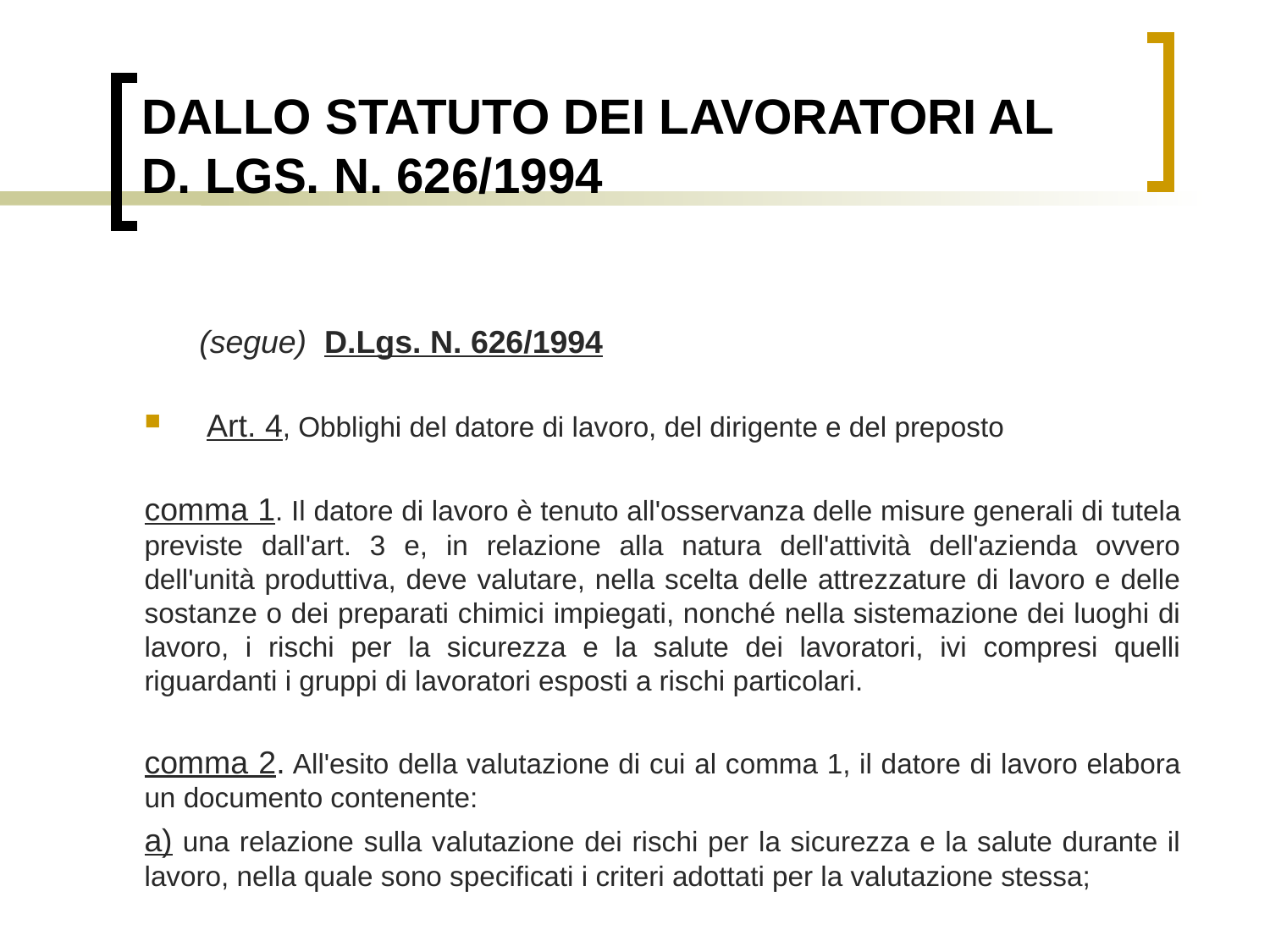

# DALLO STATUTO DEI LAVORATORI AL D. LGS. N. 626/1994

       (segue)  D.Lgs. N. 626/1994

Art. 4, Obblighi del datore di lavoro, del dirigente e del preposto

comma 1. Il datore di lavoro è tenuto all'osservanza delle misure generali di tutela previste dall'art. 3 e, in relazione alla natura dell'attività dell'azienda ovvero dell'unità produttiva, deve valutare, nella scelta delle attrezzature di lavoro e delle sostanze o dei preparati chimici impiegati, nonché nella sistemazione dei luoghi di lavoro, i rischi per la sicurezza e la salute dei lavoratori, ivi compresi quelli riguardanti i gruppi di lavoratori esposti a rischi particolari.

comma 2. All'esito della valutazione di cui al comma 1, il datore di lavoro elabora un documento contenente:
a) una relazione sulla valutazione dei rischi per la sicurezza e la salute durante il lavoro, nella quale sono specificati i criteri adottati per la valutazione stessa;